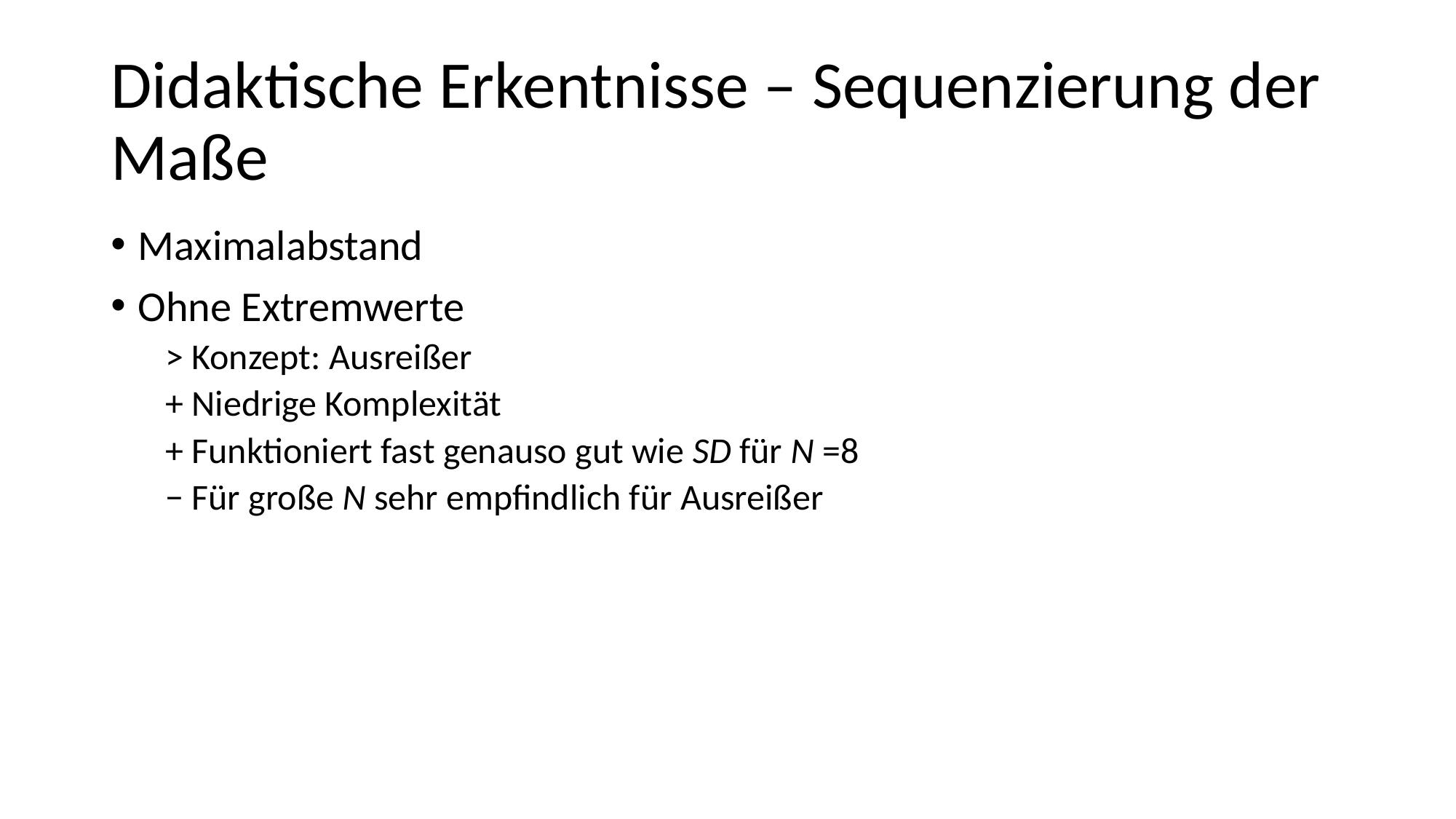

# Didaktische Erkentnisse – Sequenzierung der Maße
Maximalabstand
Ohne Extremwerte
> Konzept: Ausreißer
+ Niedrige Komplexität
+ Funktioniert fast genauso gut wie SD für N =8
− Für große N sehr empfindlich für Ausreißer